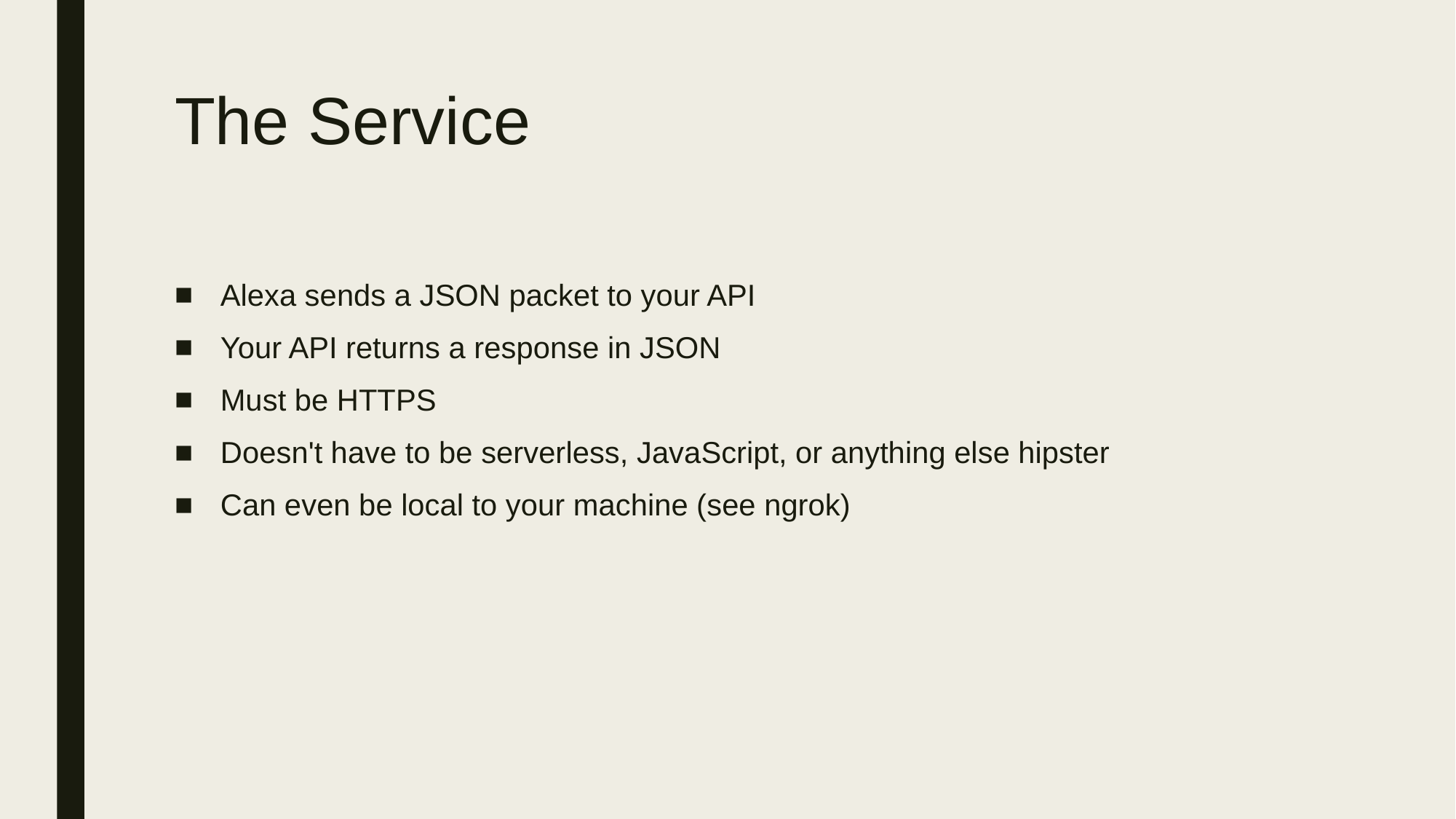

# The Service
Alexa sends a JSON packet to your API
Your API returns a response in JSON
Must be HTTPS
Doesn't have to be serverless, JavaScript, or anything else hipster
Can even be local to your machine (see ngrok)